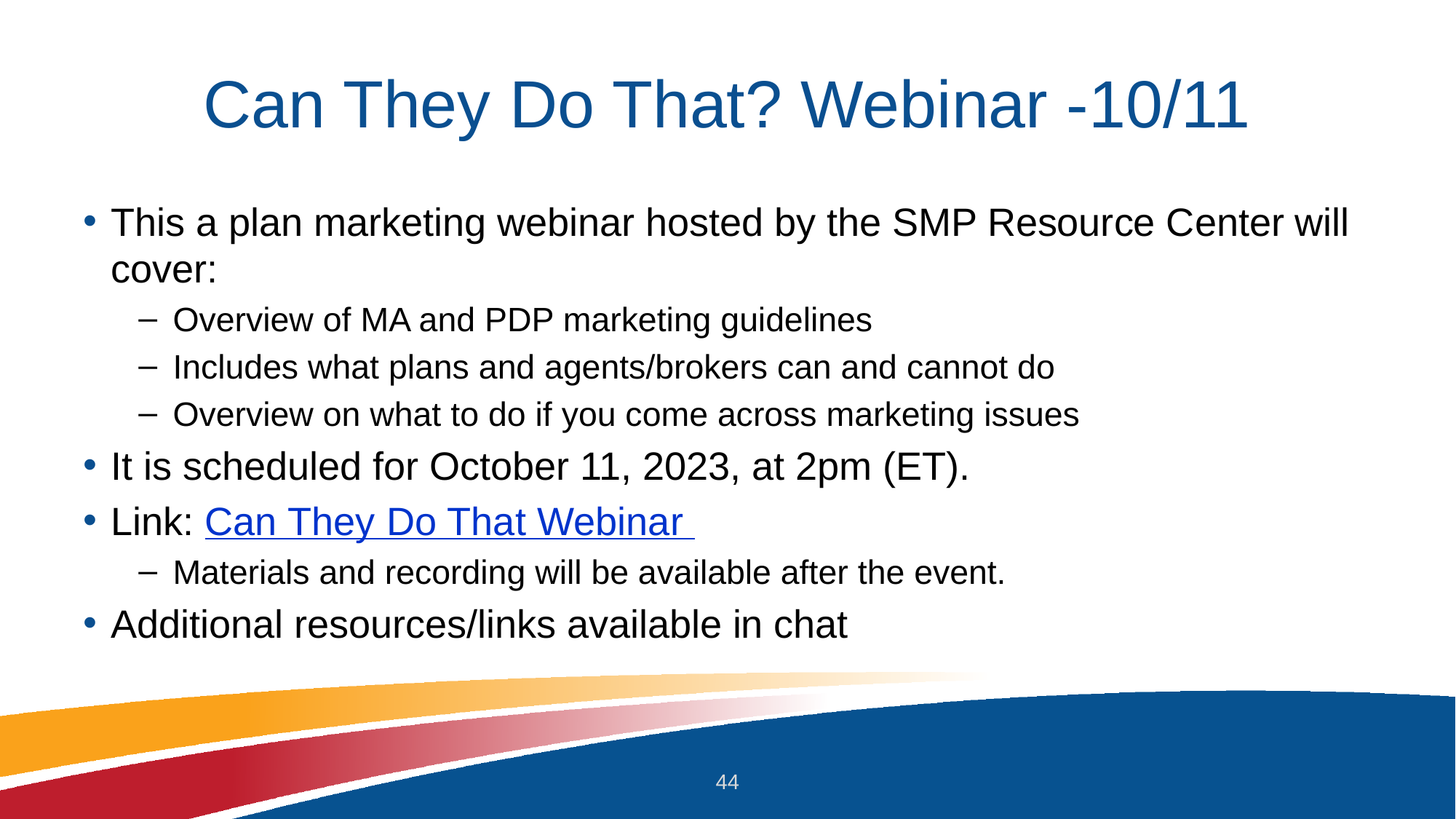

# Can They Do That? Webinar -10/11
This a plan marketing webinar hosted by the SMP Resource Center will cover:
Overview of MA and PDP marketing guidelines
Includes what plans and agents/brokers can and cannot do
Overview on what to do if you come across marketing issues
It is scheduled for October 11, 2023, at 2pm (ET).
Link: Can They Do That Webinar
Materials and recording will be available after the event.
Additional resources/links available in chat

44